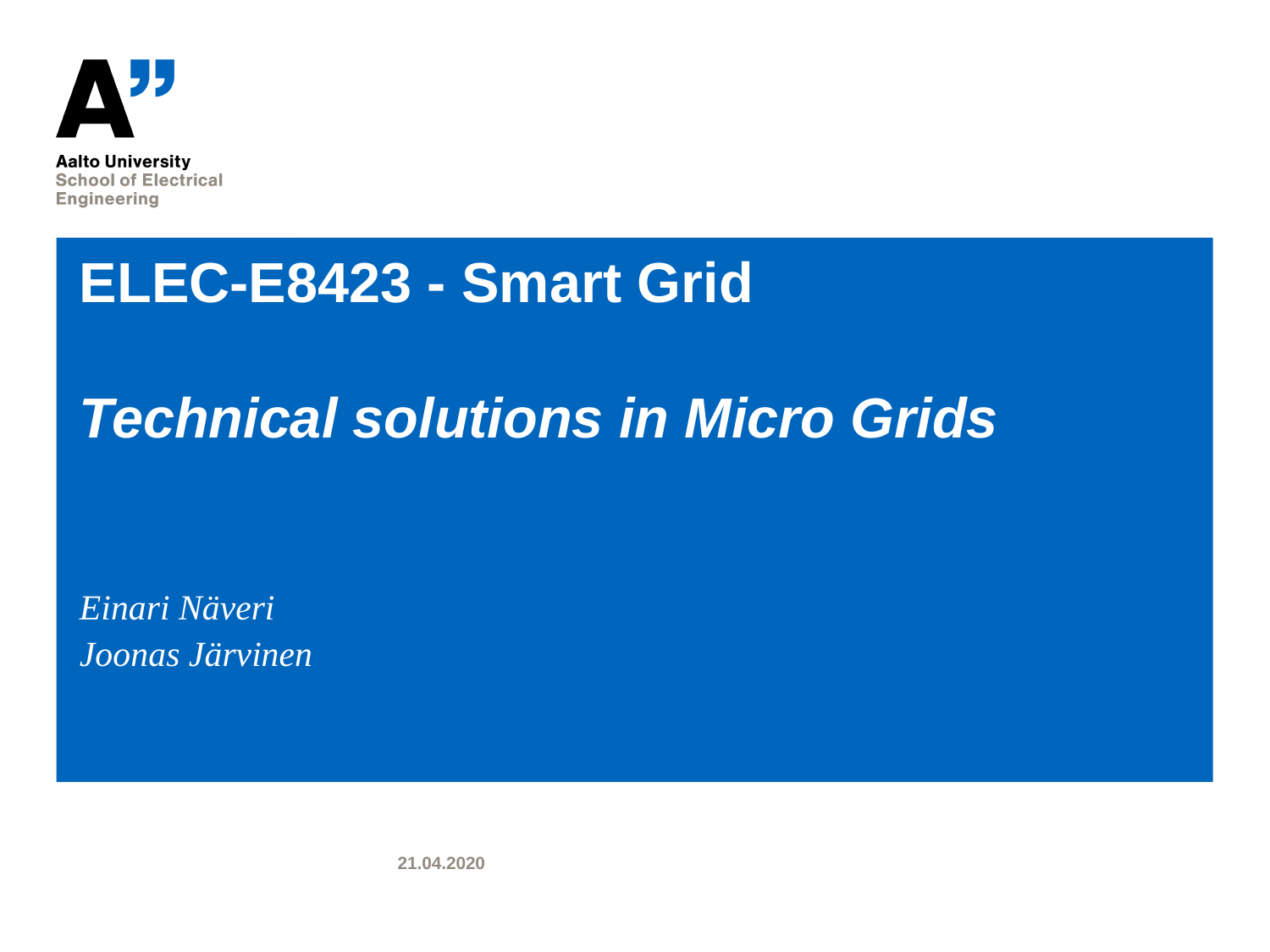

# ELEC-E8423 - Smart Grid Technical solutions in Micro Grids
Einari Näveri
Joonas Järvinen

21.04.2020